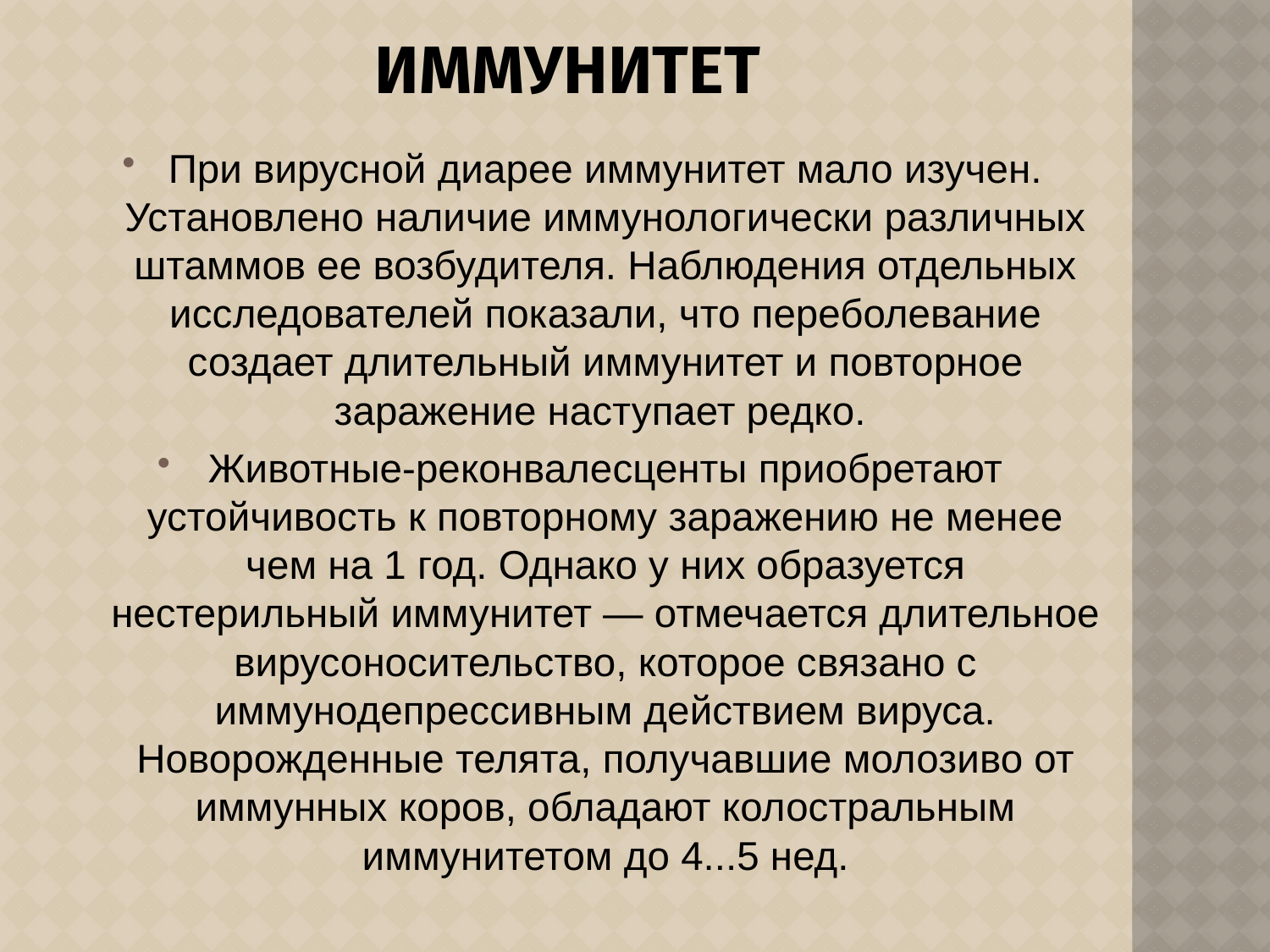

# Иммунитет
При вирусной диарее иммунитет мало изучен. Установлено наличие иммунологически различных штаммов ее возбудителя. Наблюдения отдельных исследователей показали, что переболевание создает длительный иммунитет и повторное заражение наступает редко.
Животные-реконвалесценты приобретают устойчивость к повторному заражению не менее чем на 1 год. Однако у них образуется нестерильный иммунитет — отмечается длительное вирусоносительство, которое связано с иммунодепрессивным действием вируса. Новорожденные телята, получавшие молозиво от иммунных коров, обладают колостральным иммунитетом до 4...5 нед.